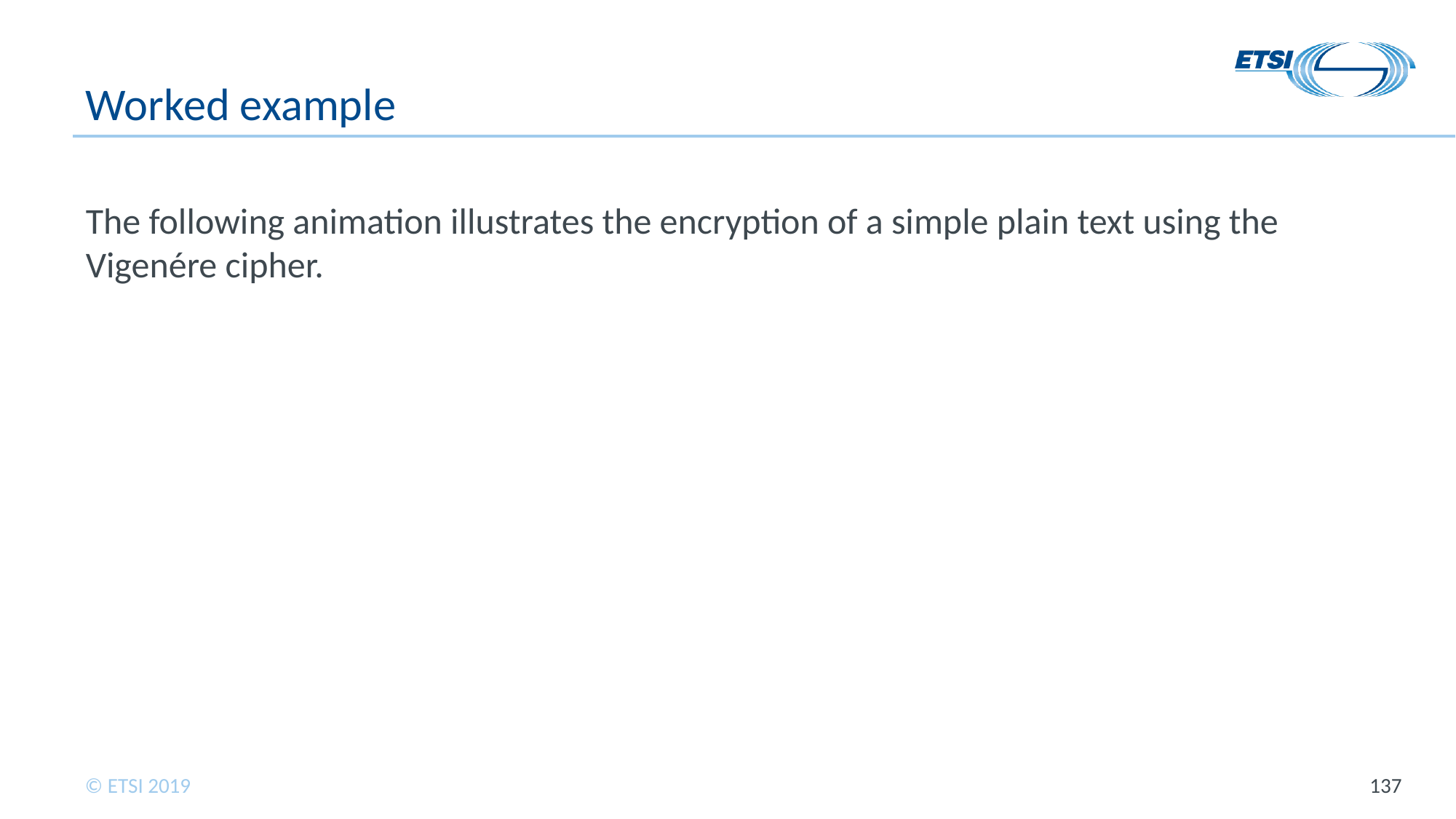

# Worked example
The following animation illustrates the encryption of a simple plain text using the Vigenére cipher.